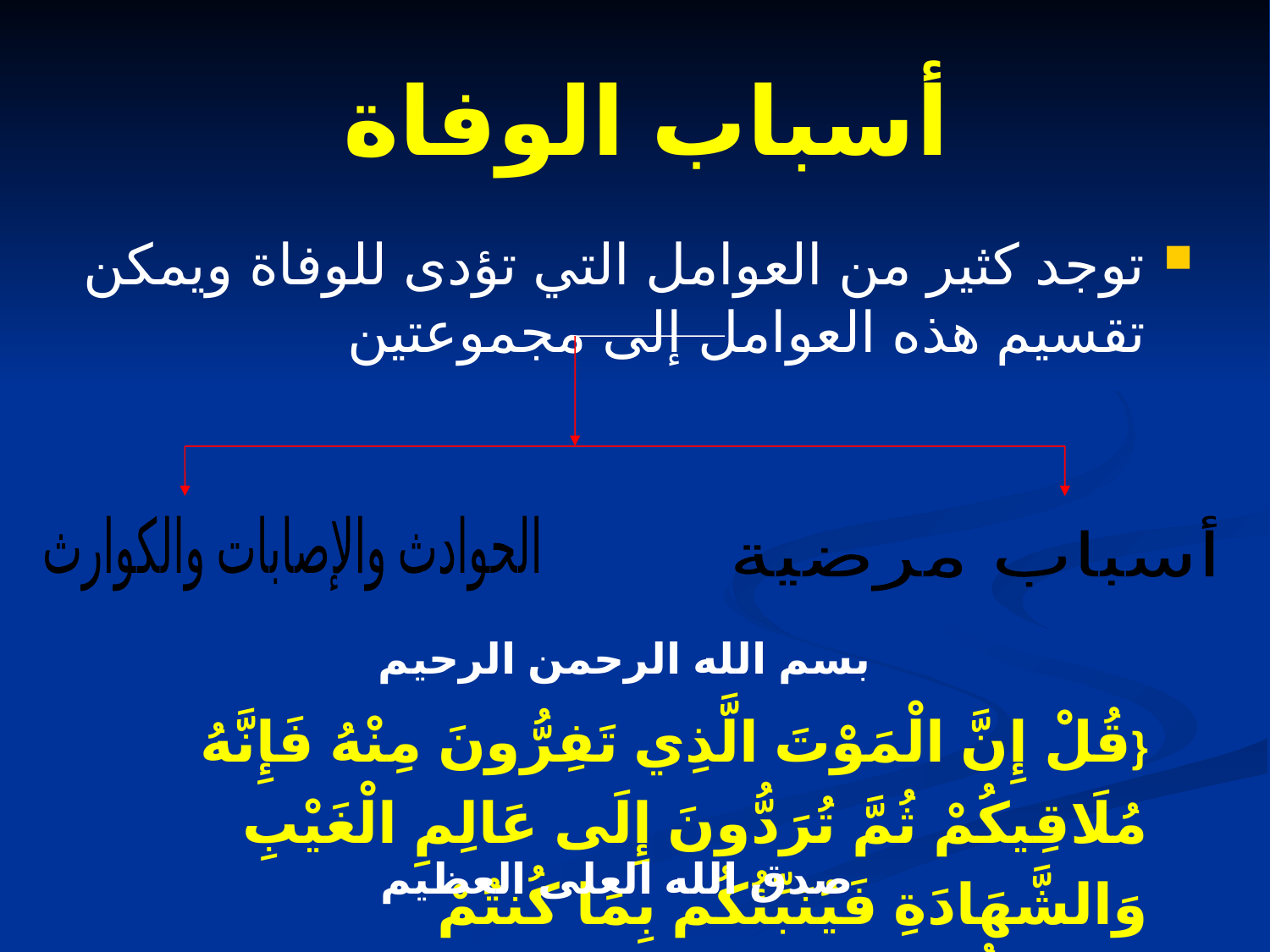

# أسباب الوفاة
توجد كثير من العوامل التي تؤدى للوفاة ويمكن تقسيم هذه العوامل إلى مجموعتين

الحوادث والإصابات والكوارث
أسباب مرضية
بسم الله الرحمن الرحيم
{قُلْ إِنَّ الْمَوْتَ الَّذِي تَفِرُّونَ مِنْهُ فَإِنَّهُ مُلَاقِيكُمْ ثُمَّ تُرَدُّونَ إِلَى عَالِمِ الْغَيْبِ وَالشَّهَادَةِ فَيُنَبِّئُكُم بِمَا كُنتُمْ تَعْمـــَلُونَ }الجمعة8
صدق الله العلى العظيم